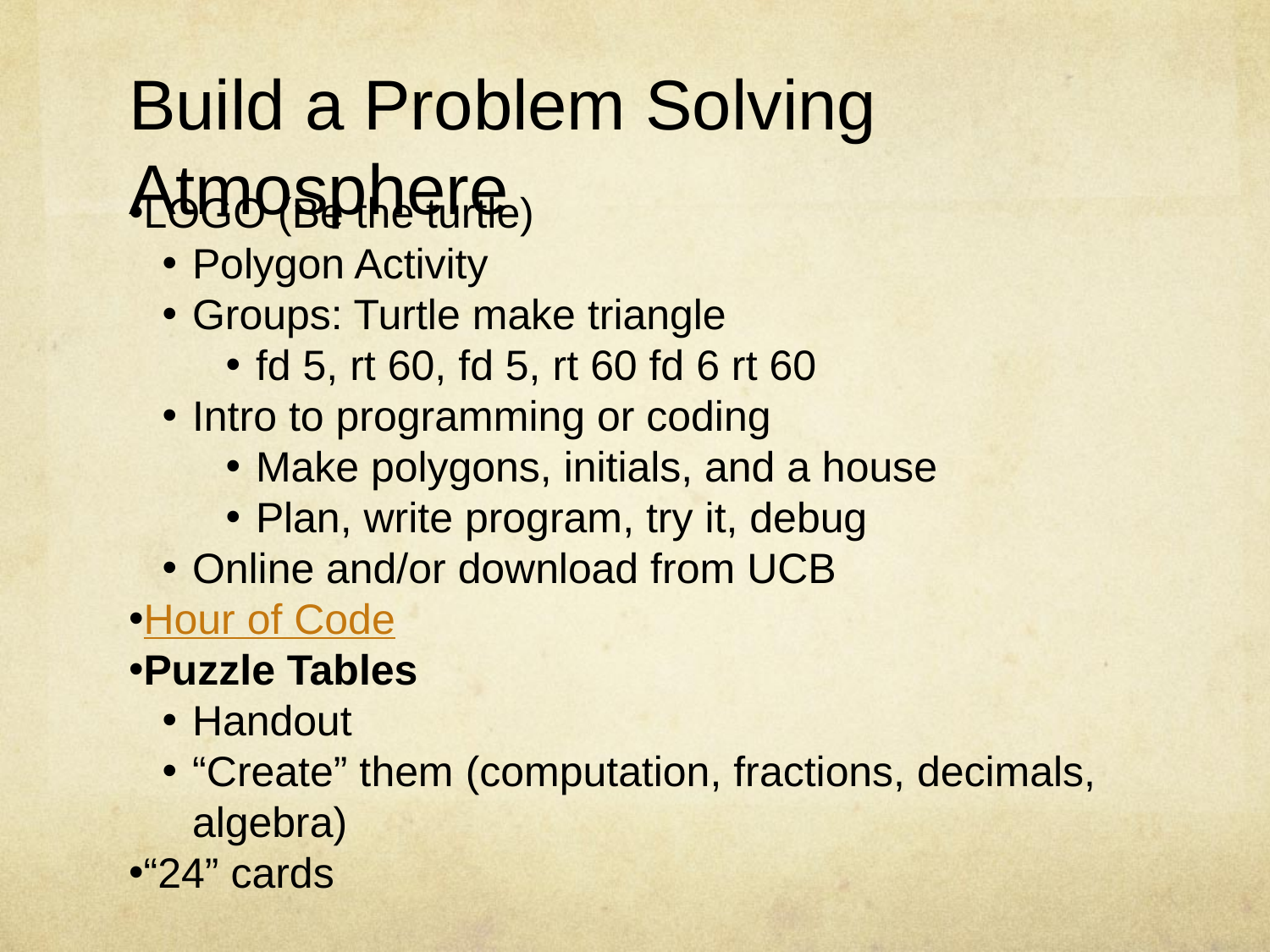

Build a Problem Solving Atmosphere

LOGO (Be the turtle)
Polygon Activity
Groups: Turtle make triangle
fd 5, rt 60, fd 5, rt 60 fd 6 rt 60
Intro to programming or coding
Make polygons, initials, and a house
Plan, write program, try it, debug
Online and/or download from UCB
Hour of Code
Puzzle Tables
Handout
“Create” them (computation, fractions, decimals, algebra)
“24” cards